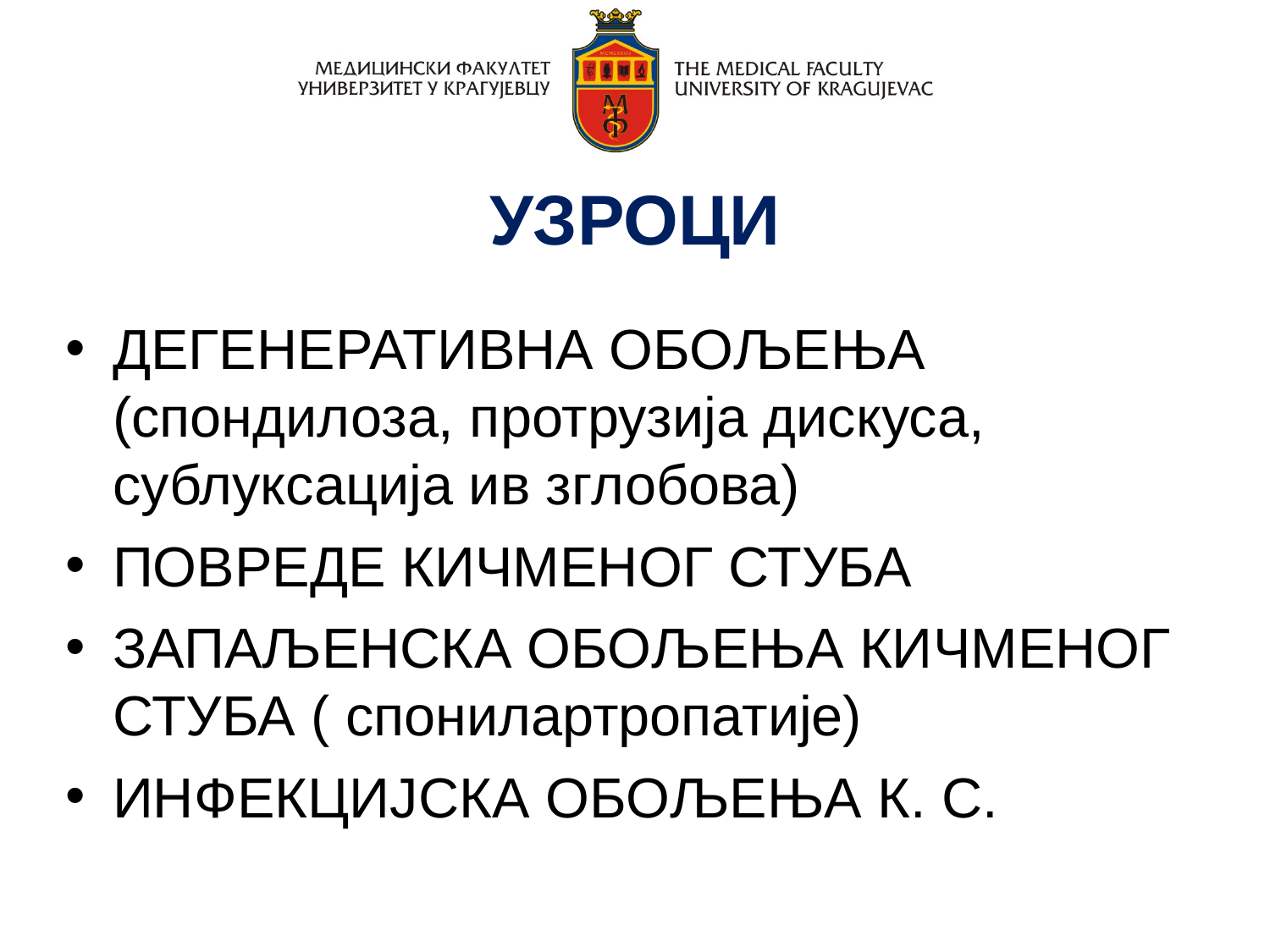

УЗРОЦИ
ДЕГЕНЕРАТИВНА ОБОЉЕЊА (спондилоза, протрузија дискуса, сублуксација ив зглобова)
ПОВРЕДЕ КИЧМЕНОГ СТУБА
ЗАПАЉЕНСКА ОБОЉЕЊА КИЧМЕНОГ СТУБА ( спонилартропатије)
ИНФЕКЦИЈСКА ОБОЉЕЊА К. С.